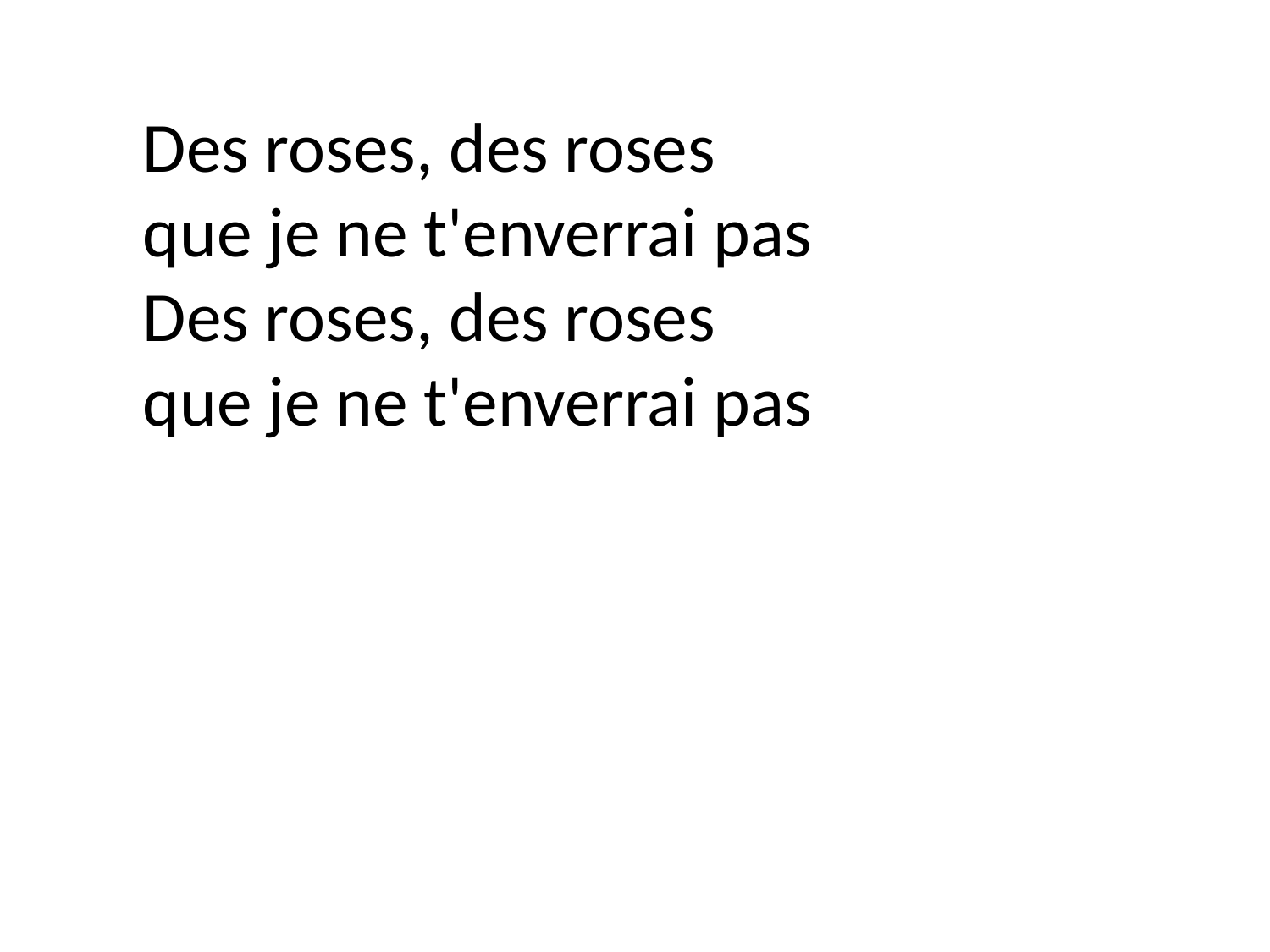

Des roses, des roses
que je ne t'enverrai pas
Des roses, des roses
que je ne t'enverrai pas